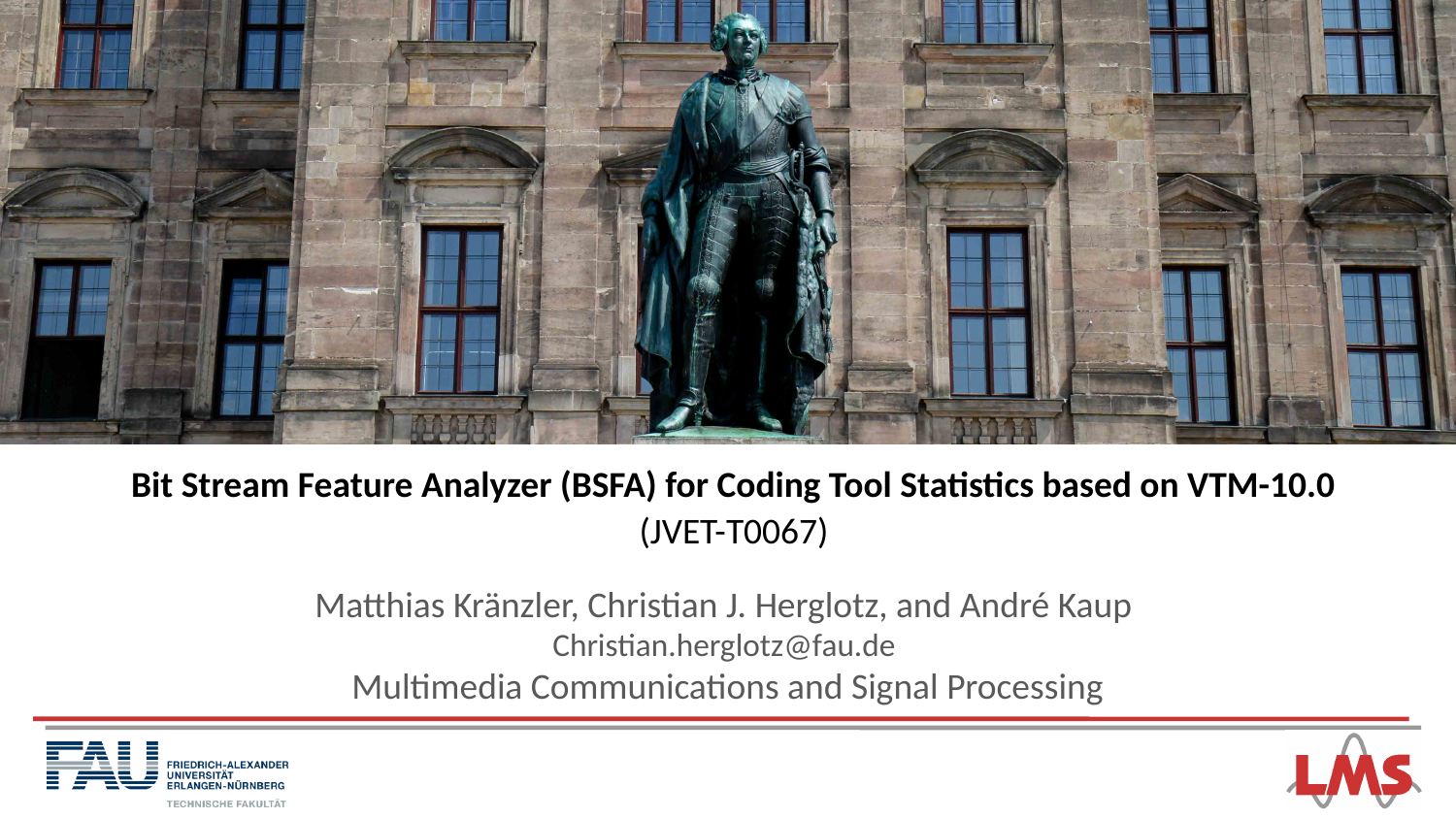

Bit Stream Feature Analyzer (BSFA) for Coding Tool Statistics based on VTM-10.0 (JVET-T0067)